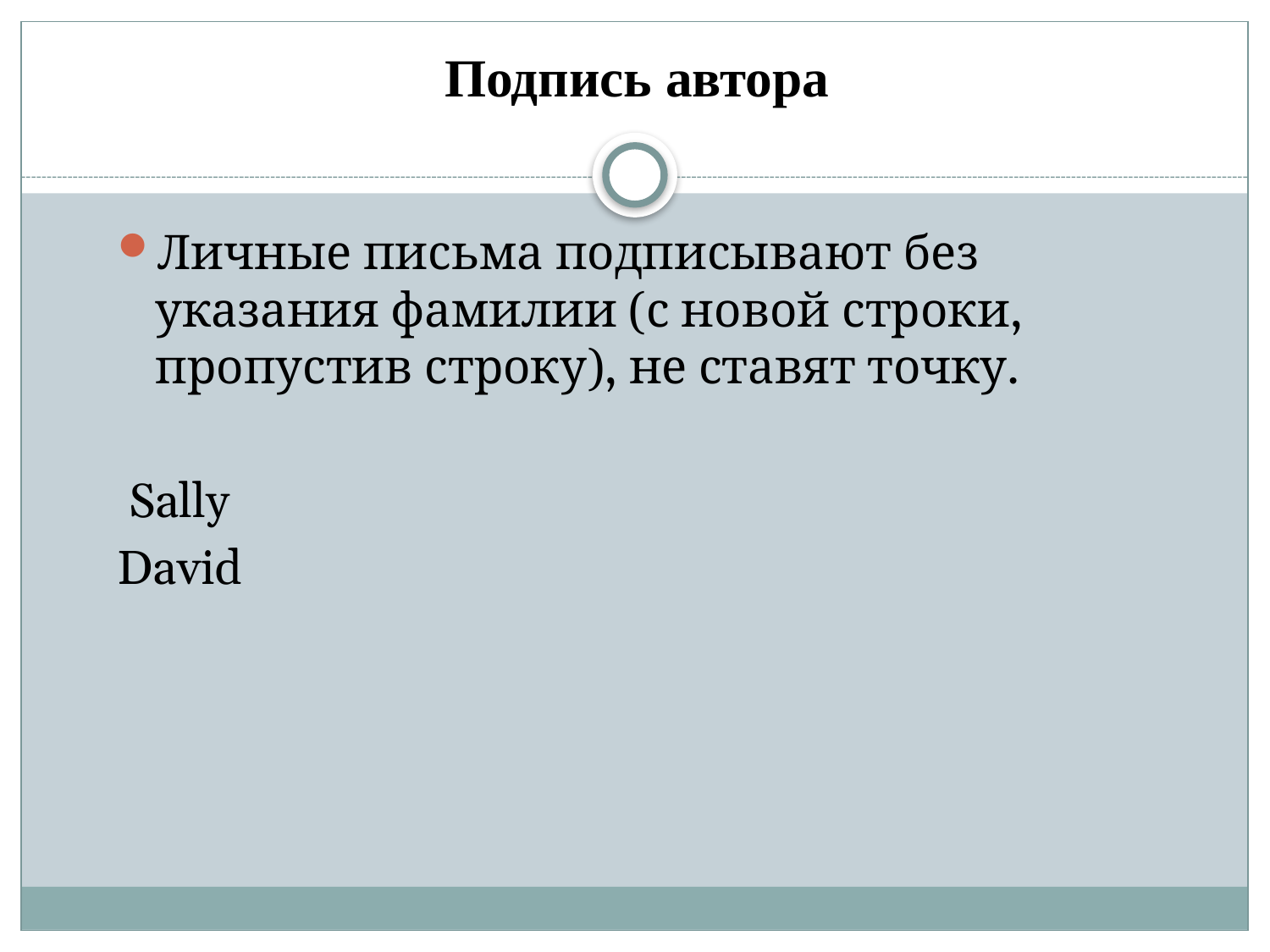

# Подпись автора
Личные письма подписывают без указания фамилии (с новой строки, пропустив строку), не ставят точку.

 Sally
David